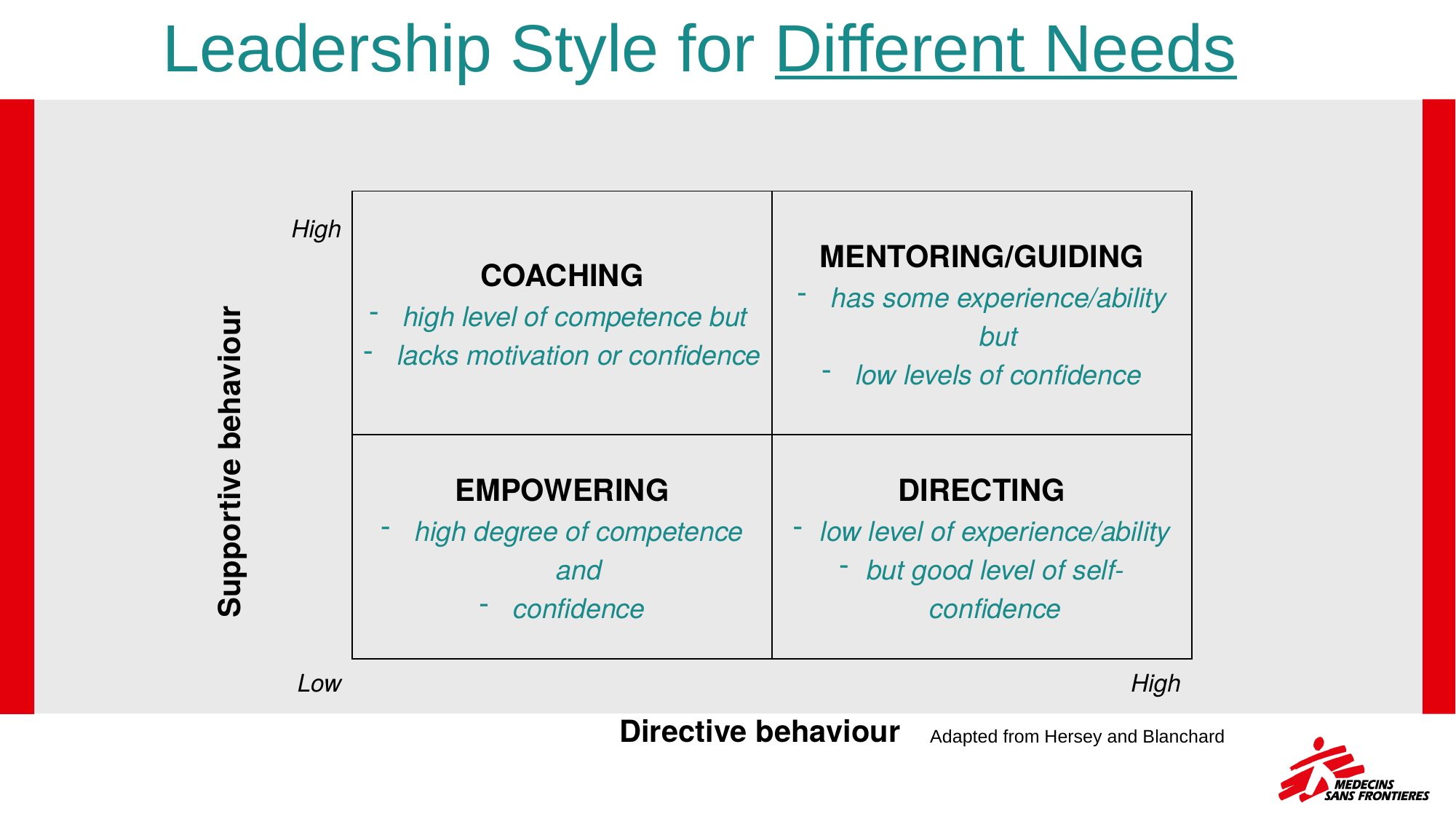

# Leadership Style for Different Needs
| High | COACHING high level of competence but lacks motivation or confidence | MENTORING/GUIDING has some experience/ability but low levels of confidence |  |
| --- | --- | --- | --- |
| Supportive behaviour |  |  |  |
|  | EMPOWERING high degree of competence and confidence | DIRECTING low level of experience/ability but good level of self-confidence |  |
| Low | Directive behaviour |  | High |
Adapted from Hersey and Blanchard